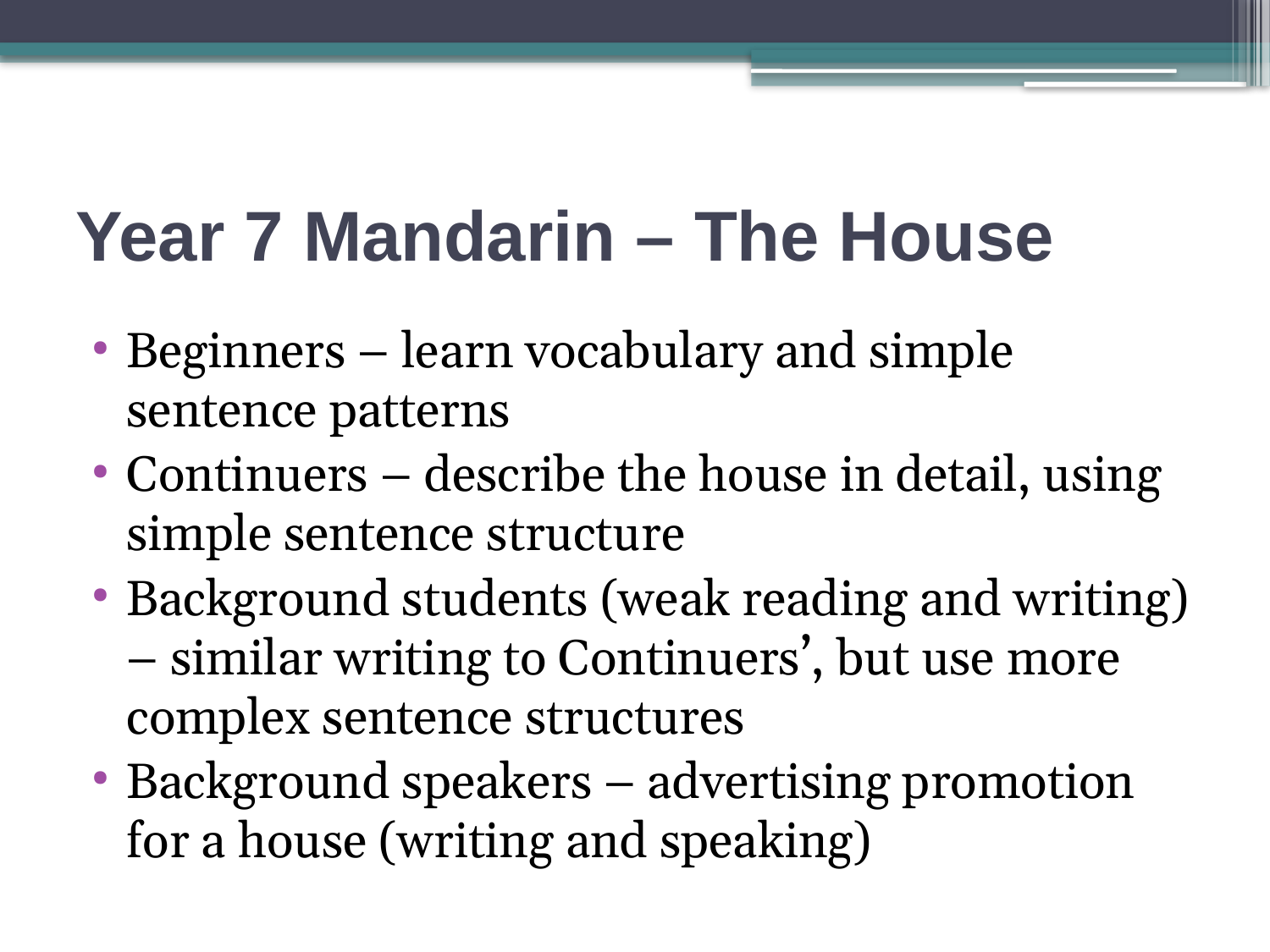

# Year 7 Mandarin – The House
Beginners – learn vocabulary and simple sentence patterns
Continuers – describe the house in detail, using simple sentence structure
Background students (weak reading and writing) – similar writing to Continuers’, but use more complex sentence structures
Background speakers – advertising promotion for a house (writing and speaking)